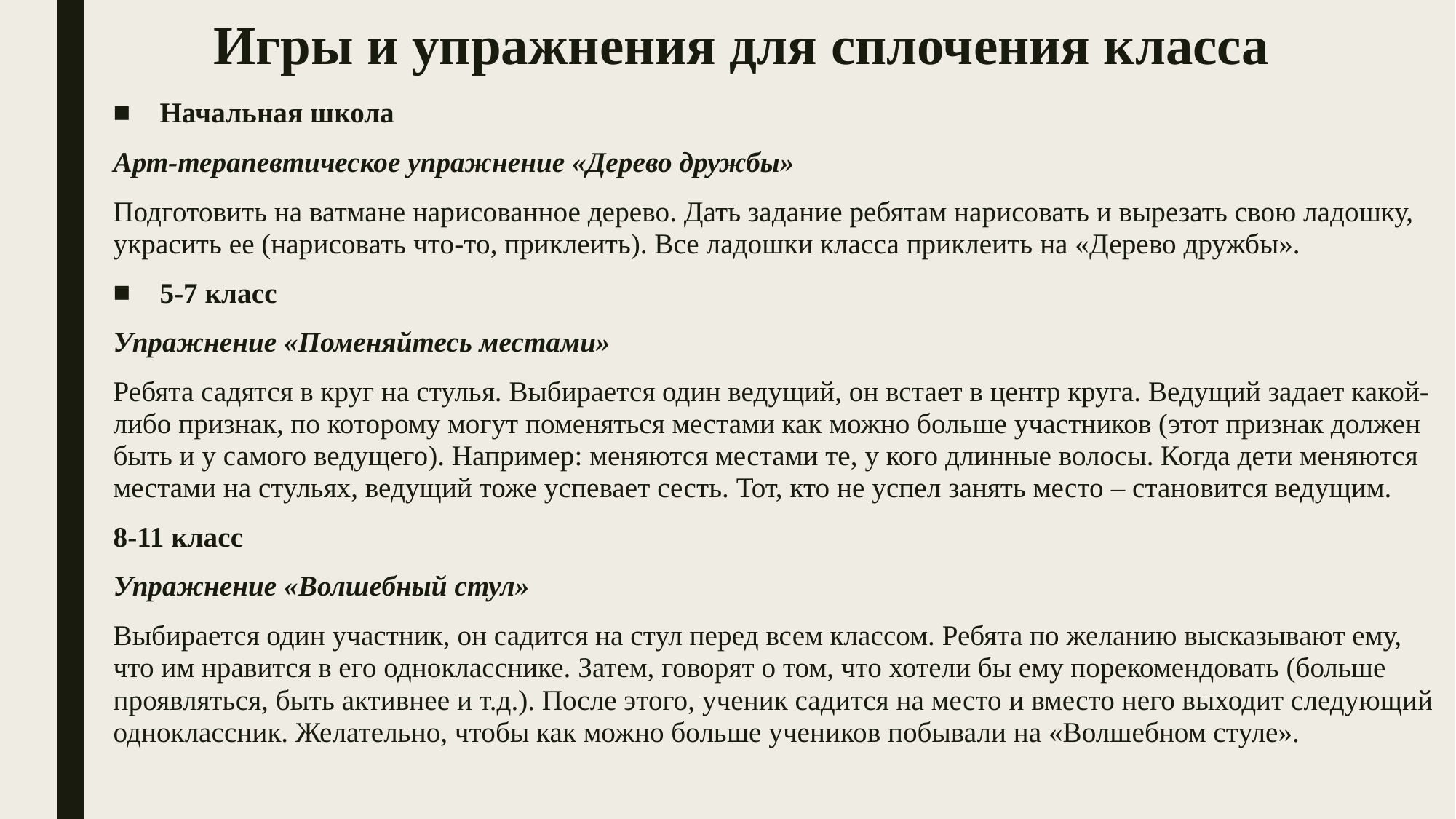

# Игры и упражнения для сплочения класса
Начальная школа
Арт-терапевтическое упражнение «Дерево дружбы»
Подготовить на ватмане нарисованное дерево. Дать задание ребятам нарисовать и вырезать свою ладошку, украсить ее (нарисовать что-то, приклеить). Все ладошки класса приклеить на «Дерево дружбы».
5-7 класс
Упражнение «Поменяйтесь местами»
Ребята садятся в круг на стулья. Выбирается один ведущий, он встает в центр круга. Ведущий задает какой-либо признак, по которому могут поменяться местами как можно больше участников (этот признак должен быть и у самого ведущего). Например: меняются местами те, у кого длинные волосы. Когда дети меняются местами на стульях, ведущий тоже успевает сесть. Тот, кто не успел занять место – становится ведущим.
8-11 класс
Упражнение «Волшебный стул»
Выбирается один участник, он садится на стул перед всем классом. Ребята по желанию высказывают ему, что им нравится в его однокласснике. Затем, говорят о том, что хотели бы ему порекомендовать (больше проявляться, быть активнее и т.д.). После этого, ученик садится на место и вместо него выходит следующий одноклассник. Желательно, чтобы как можно больше учеников побывали на «Волшебном стуле».